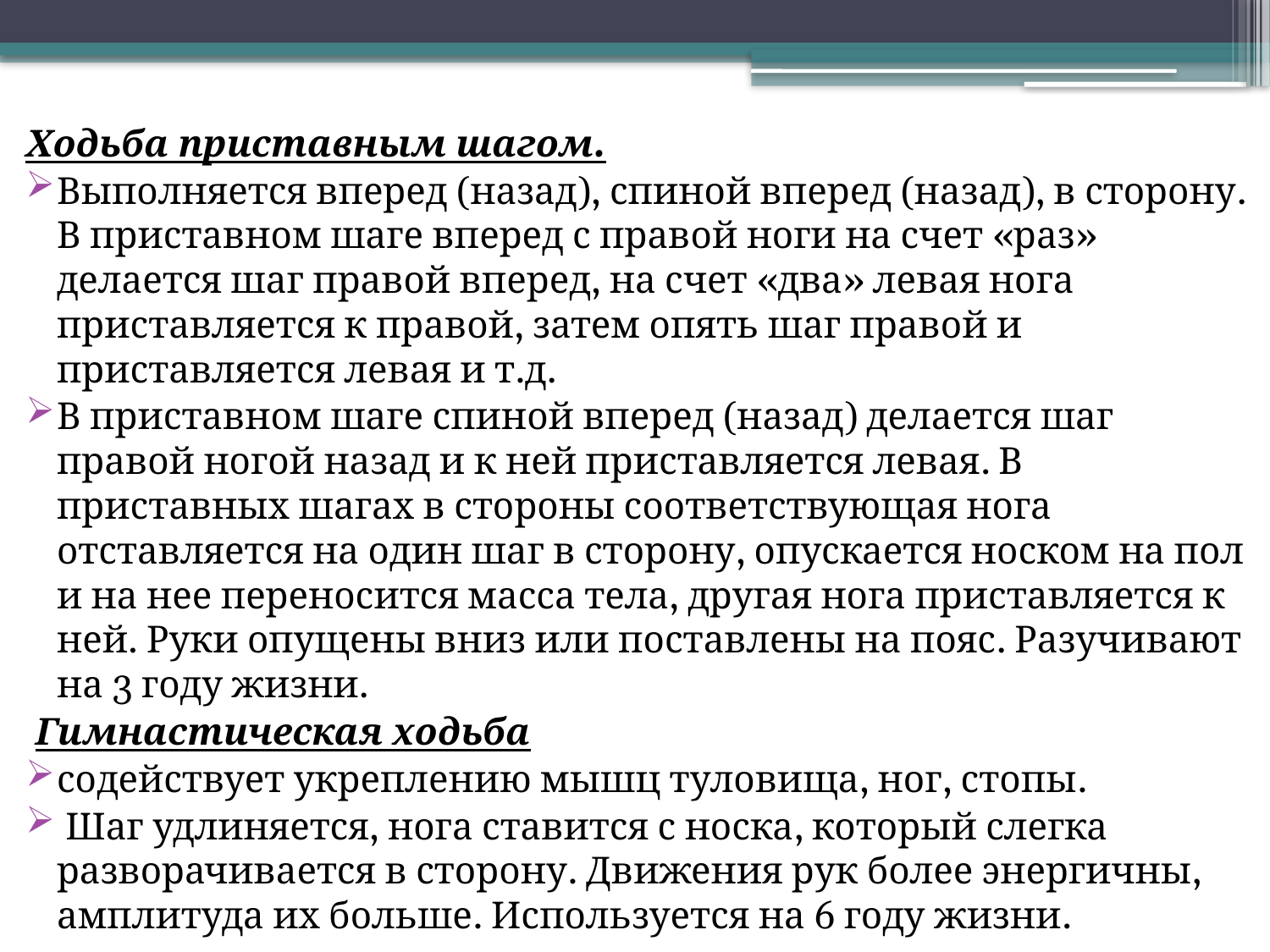

Ходьба приставным шагом.
Выполняется вперед (назад), спиной вперед (назад), в сторону. В приставном шаге вперед с правой ноги на счет «раз» делается шаг правой вперед, на счет «два» левая нога приставляется к правой, затем опять шаг правой и приставляется левая и т.д.
В приставном шаге спиной вперед (назад) делается шаг правой ногой назад и к ней приставляется левая. В приставных шагах в стороны соответствующая нога отставляется на один шаг в сторону, опускается носком на пол и на нее переносится масса тела, другая нога приставляется к ней. Руки опущены вниз или поставлены на пояс. Разучивают на 3 году жизни.
 Гимнастическая ходьба
содействует укреплению мышц туловища, ног, стопы.
 Шаг удлиняется, нога ставится с носка, который слегка разворачивается в сторону. Движения рук более энергичны, амплитуда их больше. Используется на 6 году жизни.